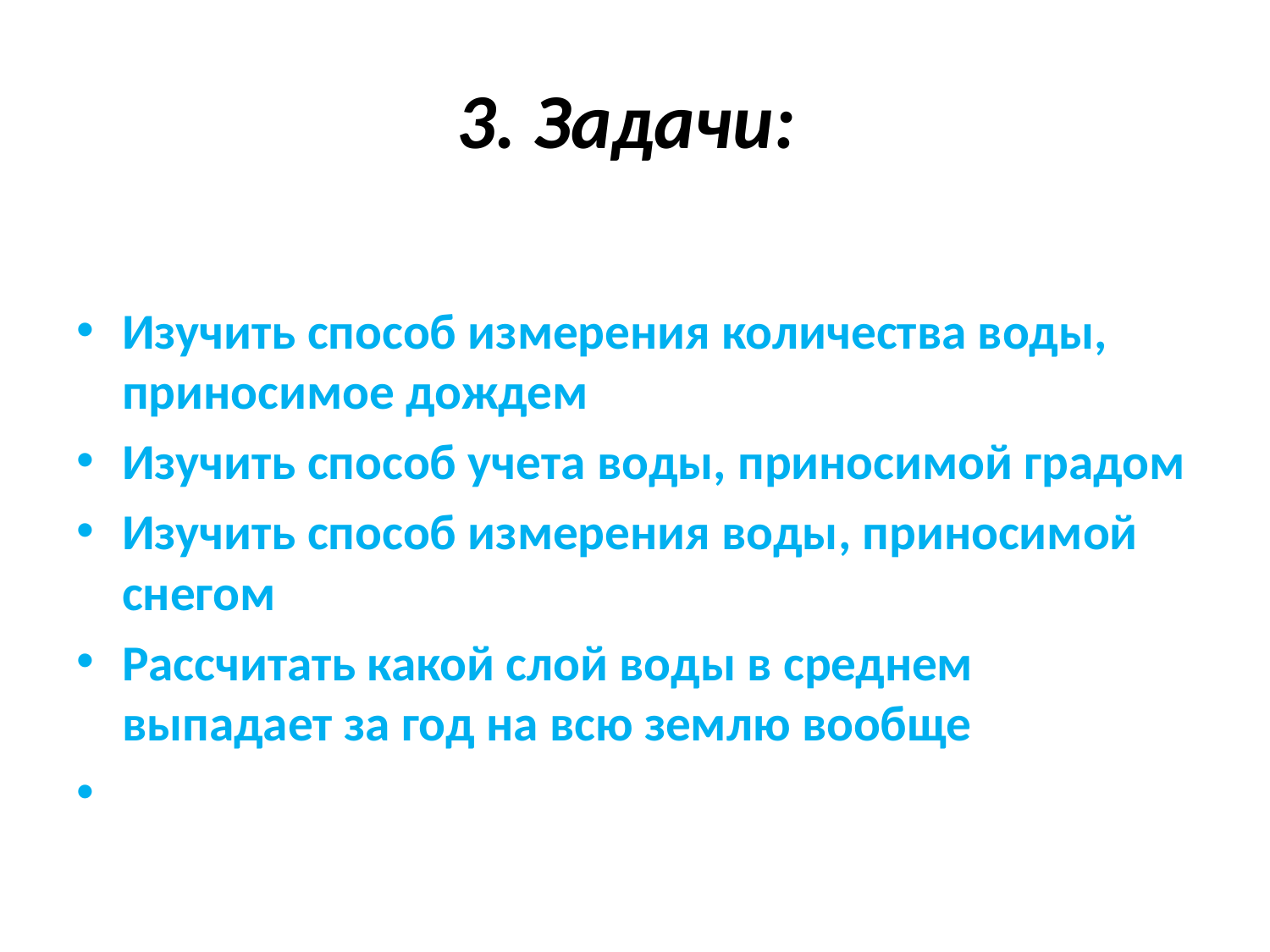

# 3. Задачи:

Изучить способ измерения количества воды, приносимое дождем
Изучить способ учета воды, приносимой градом
Изучить способ измерения воды, приносимой снегом
Рассчитать какой слой воды в среднем выпадает за год на всю землю вообще